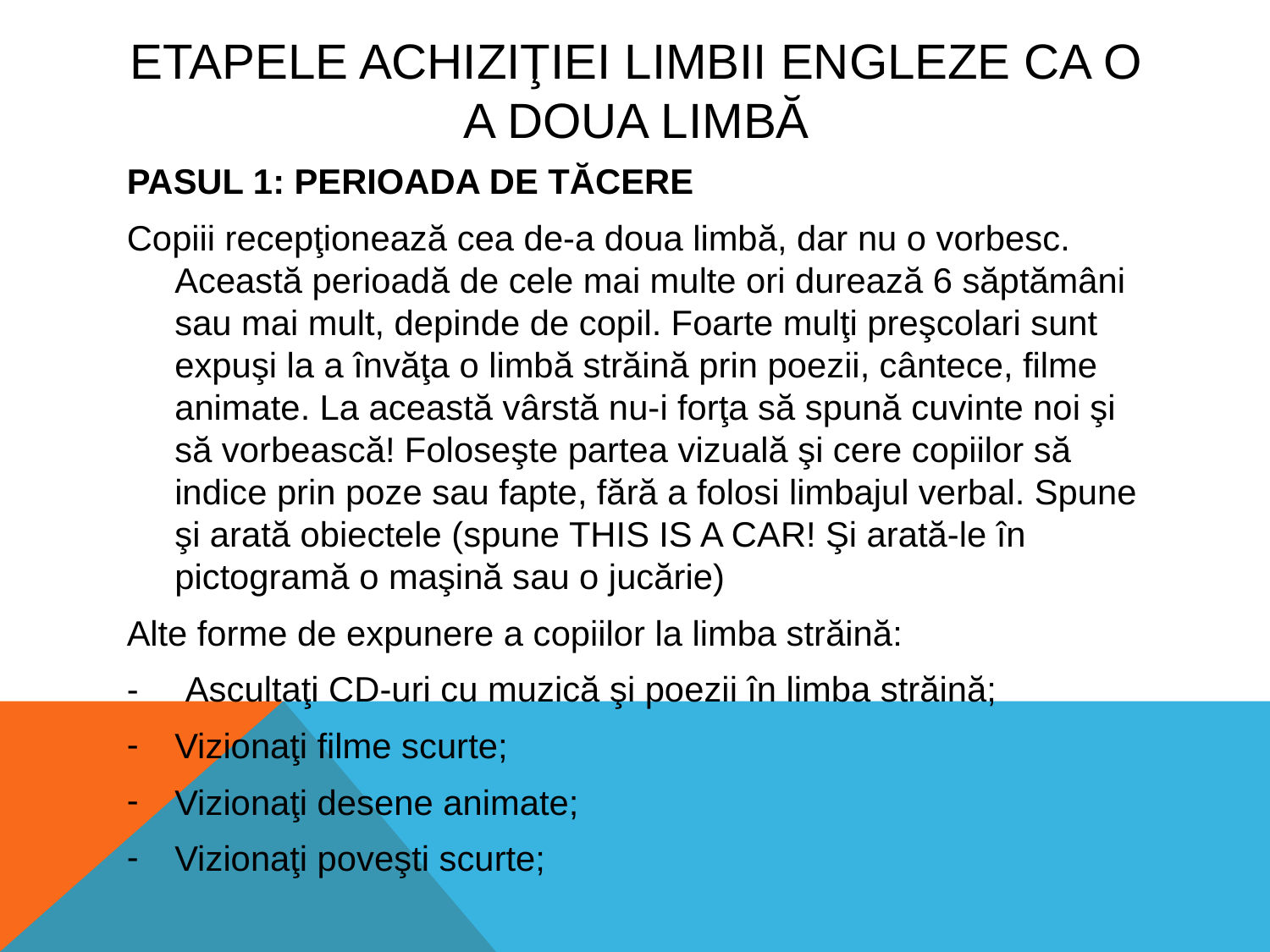

# ETAPELE ACHIZIŢIEI LIMBII ENGLEZE CA O A DOUA LIMBĂ
PASUL 1: PERIOADA DE TĂCERE
Copiii recepţionează cea de-a doua limbă, dar nu o vorbesc. Această perioadă de cele mai multe ori durează 6 săptămâni sau mai mult, depinde de copil. Foarte mulţi preşcolari sunt expuşi la a învăţa o limbă străină prin poezii, cântece, filme animate. La această vârstă nu-i forţa să spună cuvinte noi şi să vorbească! Foloseşte partea vizuală şi cere copiilor să indice prin poze sau fapte, fără a folosi limbajul verbal. Spune şi arată obiectele (spune THIS IS A CAR! Şi arată-le în pictogramă o maşină sau o jucărie)
Alte forme de expunere a copiilor la limba străină:
-     Ascultaţi CD-uri cu muzică şi poezii în limba străină;
Vizionaţi filme scurte;
Vizionaţi desene animate;
Vizionaţi poveşti scurte;